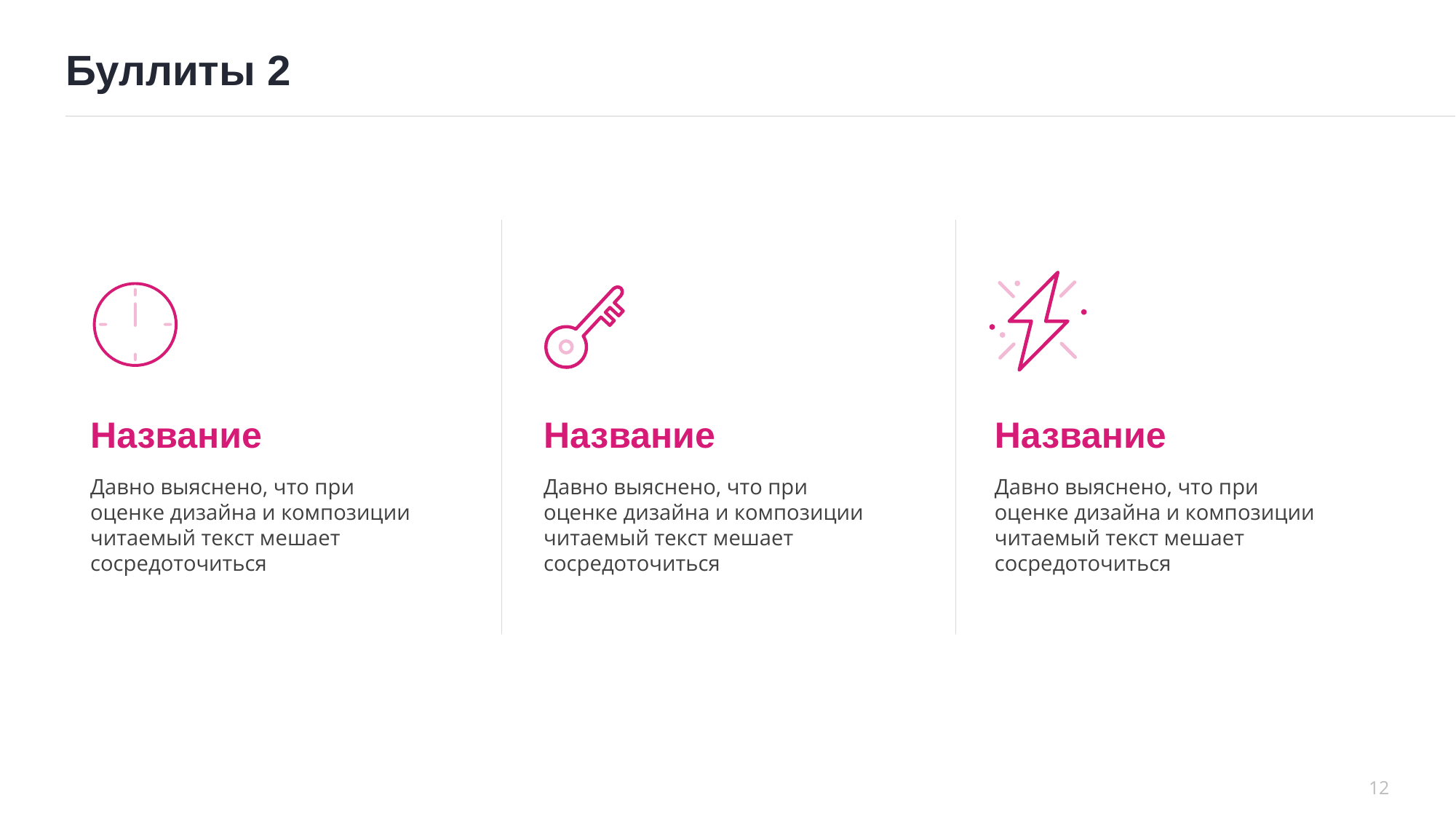

# Буллиты 2

Название
Давно выяснено, что при оценке дизайна и композиции читаемый текст мешает сосредоточиться

Название
Давно выяснено, что при оценке дизайна и композиции читаемый текст мешает сосредоточиться
Название
Давно выяснено, что при оценке дизайна и композиции читаемый текст мешает сосредоточиться
12